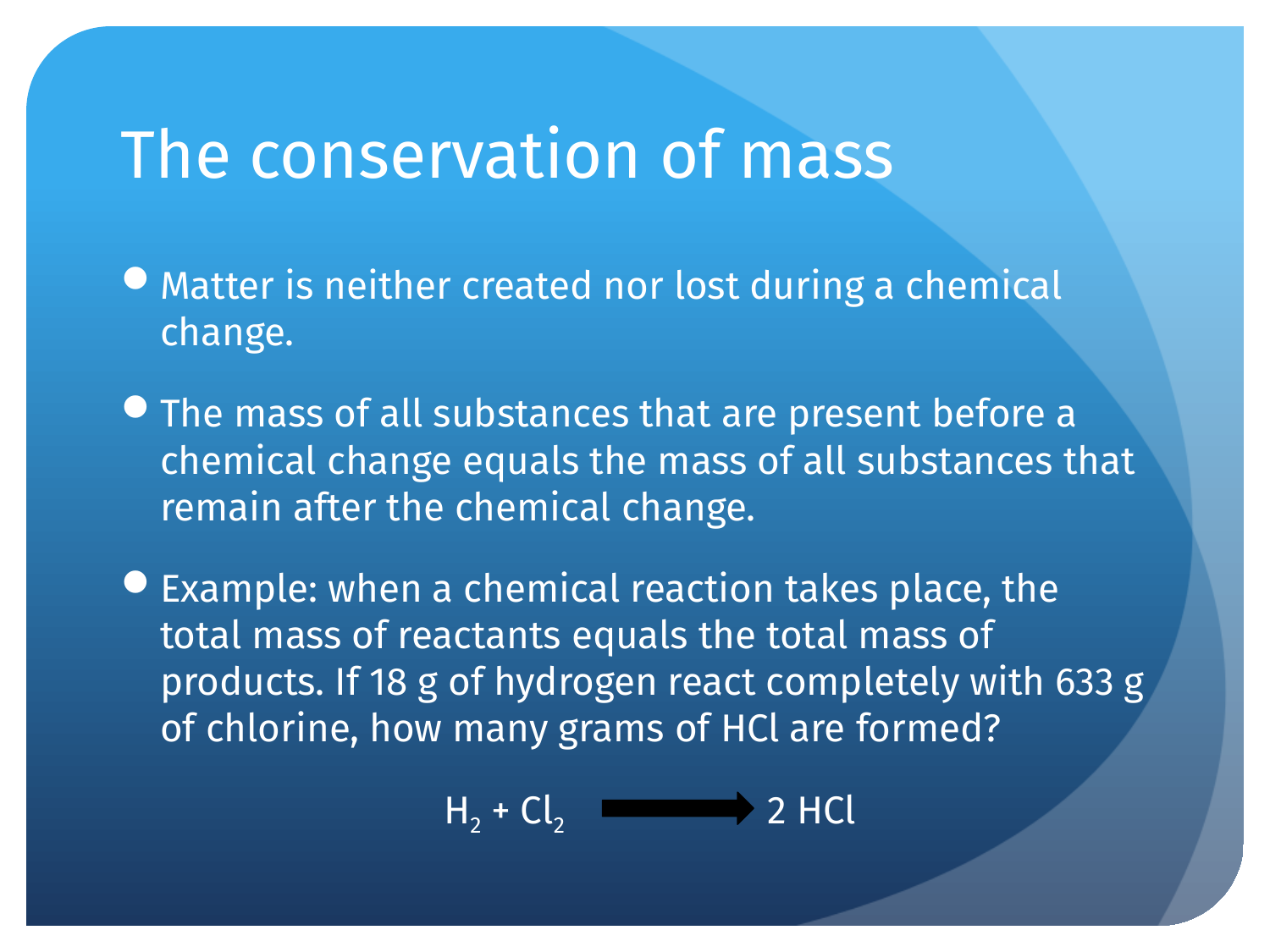

# The conservation of mass
Matter is neither created nor lost during a chemical change.
The mass of all substances that are present before a chemical change equals the mass of all substances that remain after the chemical change.
Example: when a chemical reaction takes place, the total mass of reactants equals the total mass of products. If 18 g of hydrogen react completely with 633 g of chlorine, how many grams of HCl are formed?
   H2 + Cl2                    2 HCl